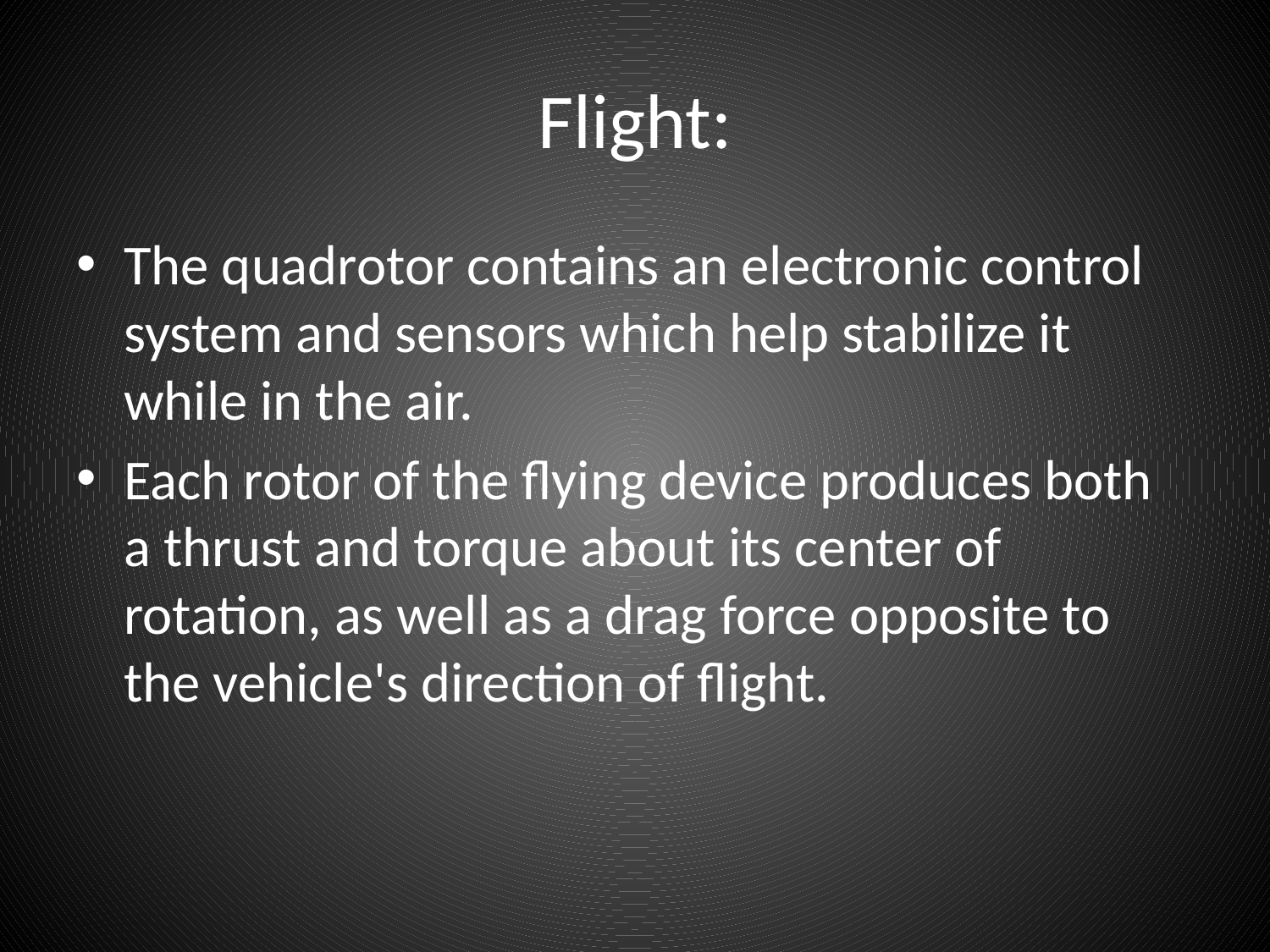

# Flight:
The quadrotor contains an electronic control system and sensors which help stabilize it while in the air.
Each rotor of the flying device produces both a thrust and torque about its center of rotation, as well as a drag force opposite to the vehicle's direction of flight.